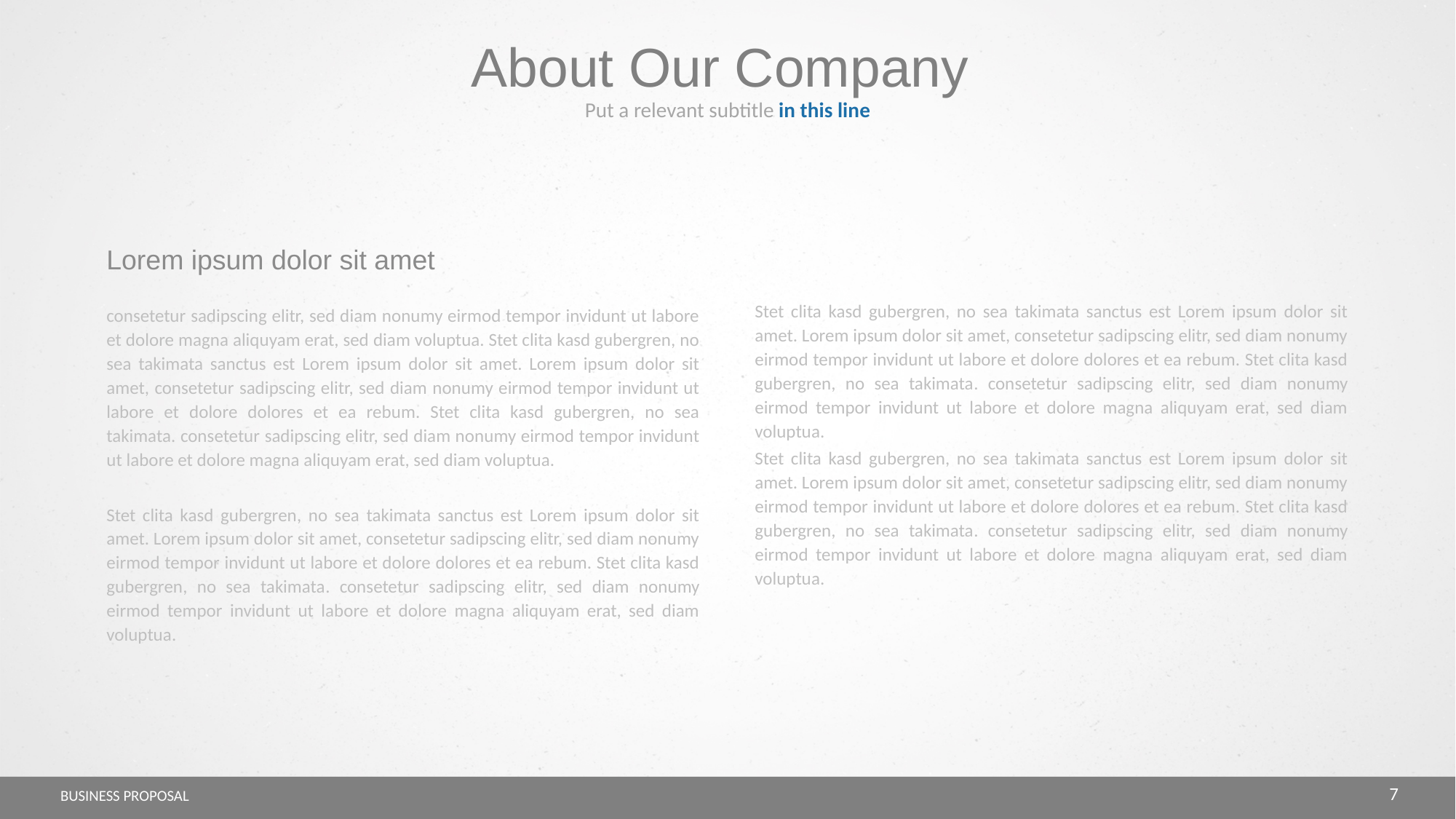

About Our Company
Put a relevant subtitle in this line
Lorem ipsum dolor sit amet

consetetur sadipscing elitr, sed diam nonumy eirmod tempor invidunt ut labore et dolore magna aliquyam erat, sed diam voluptua. Stet clita kasd gubergren, no sea takimata sanctus est Lorem ipsum dolor sit amet. Lorem ipsum dolor sit amet, consetetur sadipscing elitr, sed diam nonumy eirmod tempor invidunt ut labore et dolore dolores et ea rebum. Stet clita kasd gubergren, no sea takimata. consetetur sadipscing elitr, sed diam nonumy eirmod tempor invidunt ut labore et dolore magna aliquyam erat, sed diam voluptua.

Stet clita kasd gubergren, no sea takimata sanctus est Lorem ipsum dolor sit amet. Lorem ipsum dolor sit amet, consetetur sadipscing elitr, sed diam nonumy eirmod tempor invidunt ut labore et dolore dolores et ea rebum. Stet clita kasd gubergren, no sea takimata. consetetur sadipscing elitr, sed diam nonumy eirmod tempor invidunt ut labore et dolore magna aliquyam erat, sed diam voluptua.

Stet clita kasd gubergren, no sea takimata sanctus est Lorem ipsum dolor sit amet. Lorem ipsum dolor sit amet, consetetur sadipscing elitr, sed diam nonumy eirmod tempor invidunt ut labore et dolore dolores et ea rebum. Stet clita kasd gubergren, no sea takimata. consetetur sadipscing elitr, sed diam nonumy eirmod tempor invidunt ut labore et dolore magna aliquyam erat, sed diam voluptua.
Stet clita kasd gubergren, no sea takimata sanctus est Lorem ipsum dolor sit amet. Lorem ipsum dolor sit amet, consetetur sadipscing elitr, sed diam nonumy eirmod tempor invidunt ut labore et dolore dolores et ea rebum. Stet clita kasd gubergren, no sea takimata. consetetur sadipscing elitr, sed diam nonumy eirmod tempor invidunt ut labore et dolore magna aliquyam erat, sed diam voluptua.

7
BUSINESS PROPOSAL